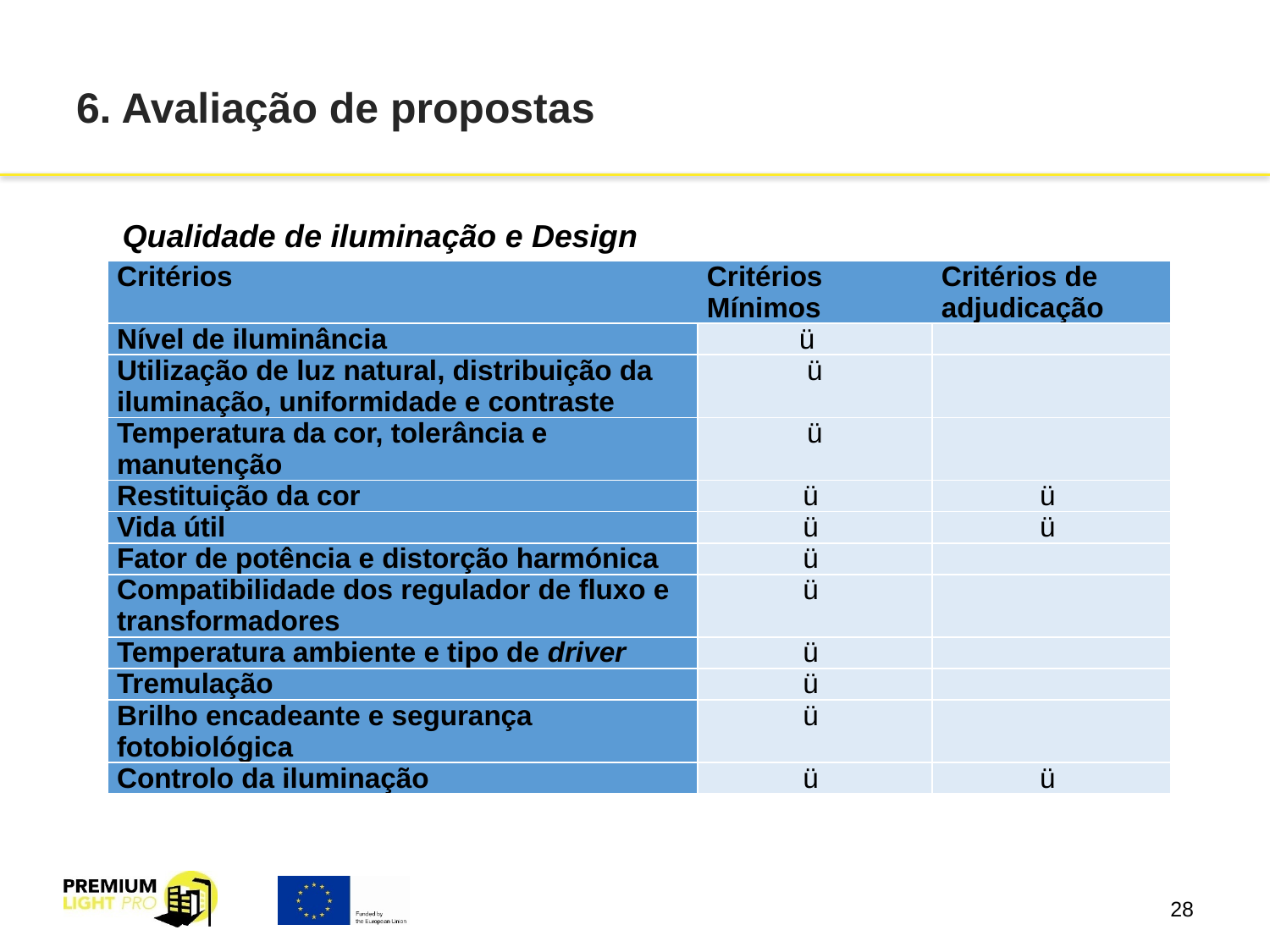

# 6. Avaliação de propostas
Qualidade de iluminação e Design
| Critérios | Critérios Mínimos | Critérios de adjudicação |
| --- | --- | --- |
| Nível de iluminância | ü |  |
| Utilização de luz natural, distribuição da iluminação, uniformidade e contraste | ü |  |
| Temperatura da cor, tolerância e manutenção | ü |  |
| Restituição da cor | ü | ü |
| Vida útil | ü | ü |
| Fator de potência e distorção harmónica | ü |  |
| Compatibilidade dos regulador de fluxo e transformadores | ü |  |
| Temperatura ambiente e tipo de driver | ü |  |
| Tremulação | ü |  |
| Brilho encadeante e segurança fotobiológica | ü |  |
| Controlo da iluminação | ü | ü |